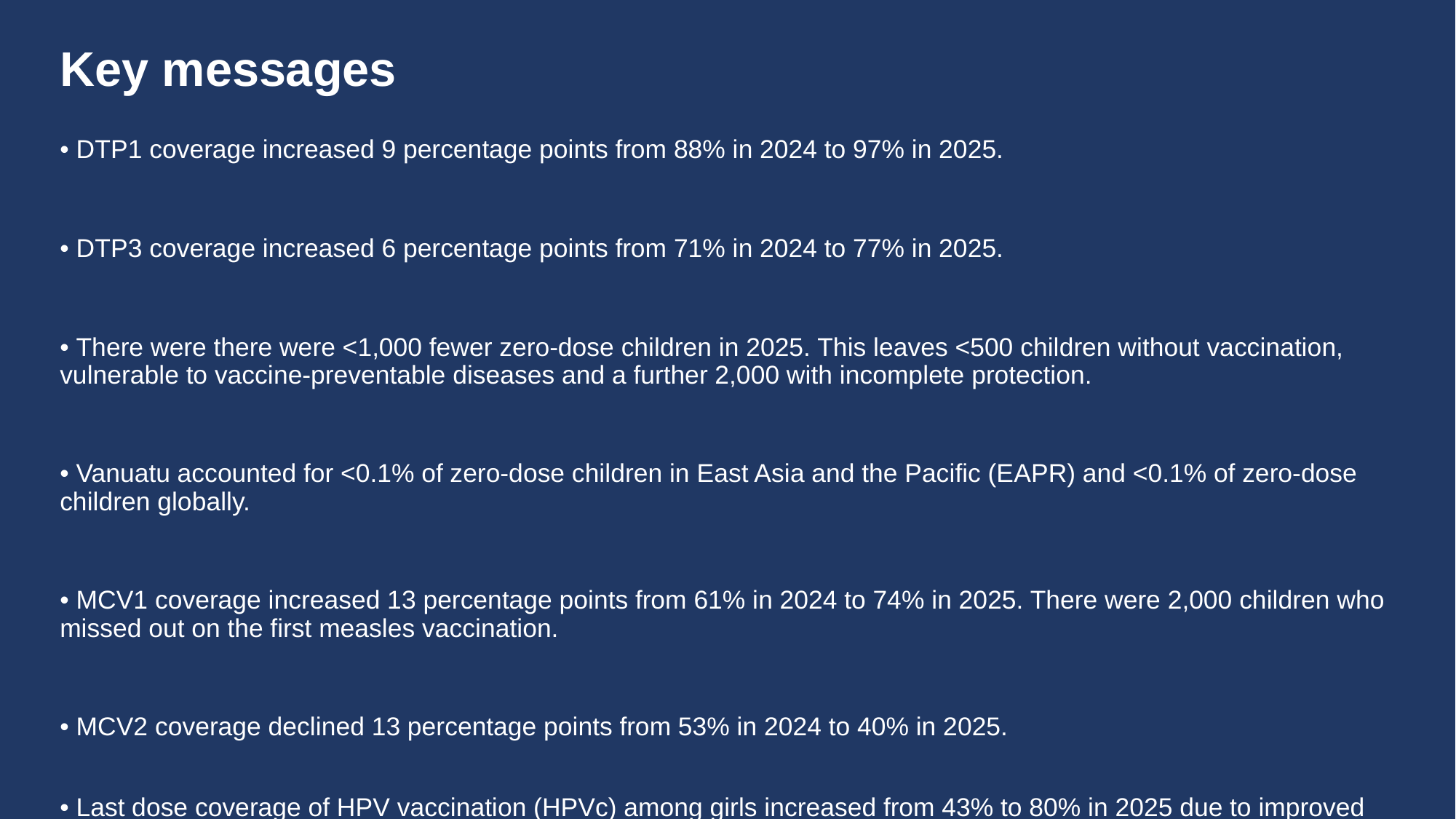

# Key messages
• DTP1 coverage increased 9 percentage points from 88% in 2024 to 97% in 2025.

• DTP3 coverage increased 6 percentage points from 71% in 2024 to 77% in 2025.

• There were there were <1,000 fewer zero-dose children in 2025. This leaves <500 children without vaccination, vulnerable to vaccine-preventable diseases and a further 2,000 with incomplete protection.

• Vanuatu accounted for <0.1% of zero-dose children in East Asia and the Pacific (EAPR) and <0.1% of zero-dose children globally.

• MCV1 coverage increased 13 percentage points from 61% in 2024 to 74% in 2025. There were 2,000 children who missed out on the first measles vaccination.

• MCV2 coverage declined 13 percentage points from 53% in 2024 to 40% in 2025.

• Last dose coverage of HPV vaccination (HPVc) among girls increased from 43% to 80% in 2025 due to improved programme performance.